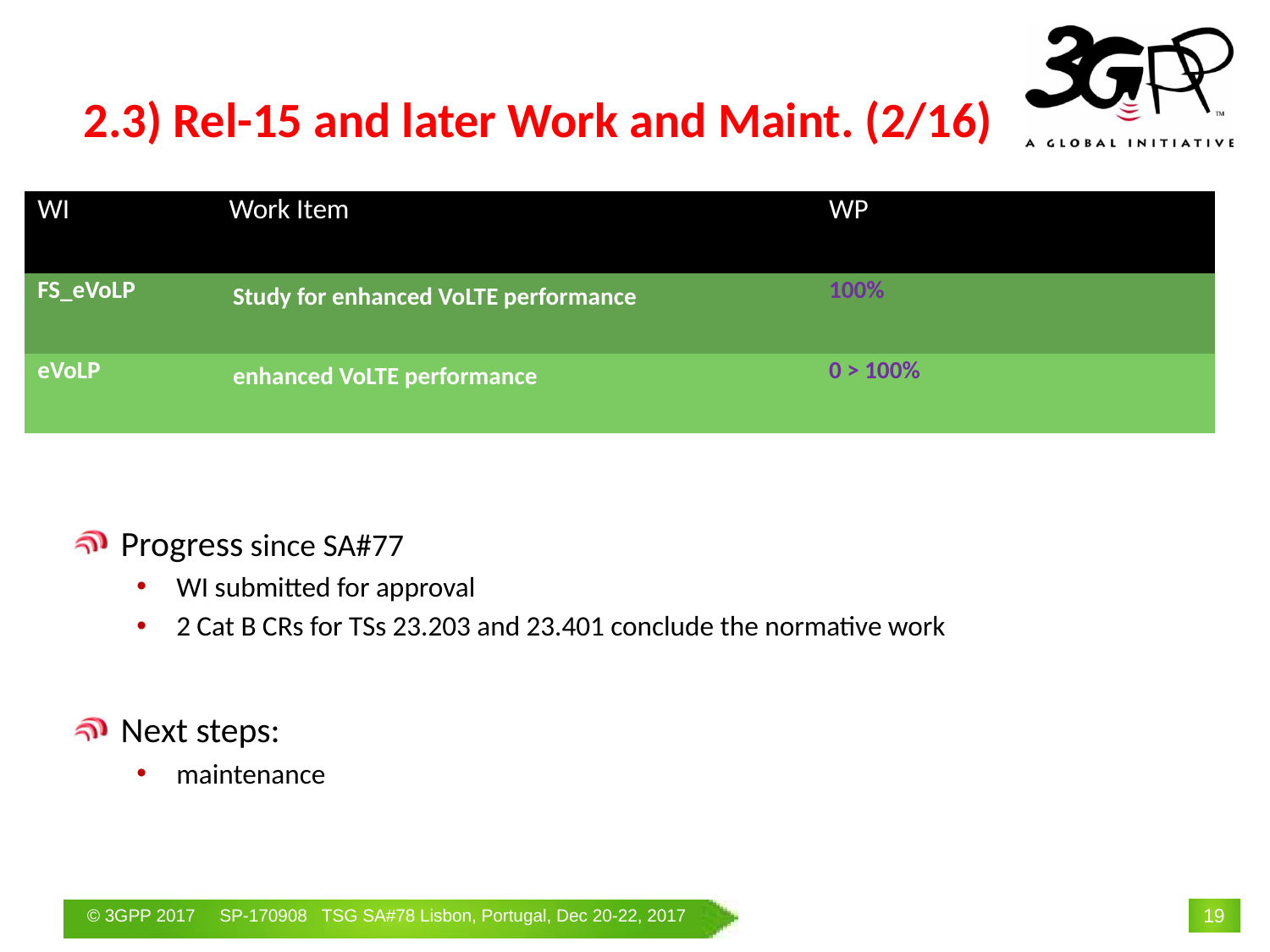

# 2.3) Rel-15 and later Work and Maint. (2/16)
| WI | Work Item | WP |  |  |
| --- | --- | --- | --- | --- |
| FS\_eVoLP | Study for enhanced VoLTE performance | 100% |  |  |
| eVoLP | enhanced VoLTE performance | 0 > 100% |  |  |
Progress since SA#77
WI submitted for approval
2 Cat B CRs for TSs 23.203 and 23.401 conclude the normative work

Next steps:
maintenance